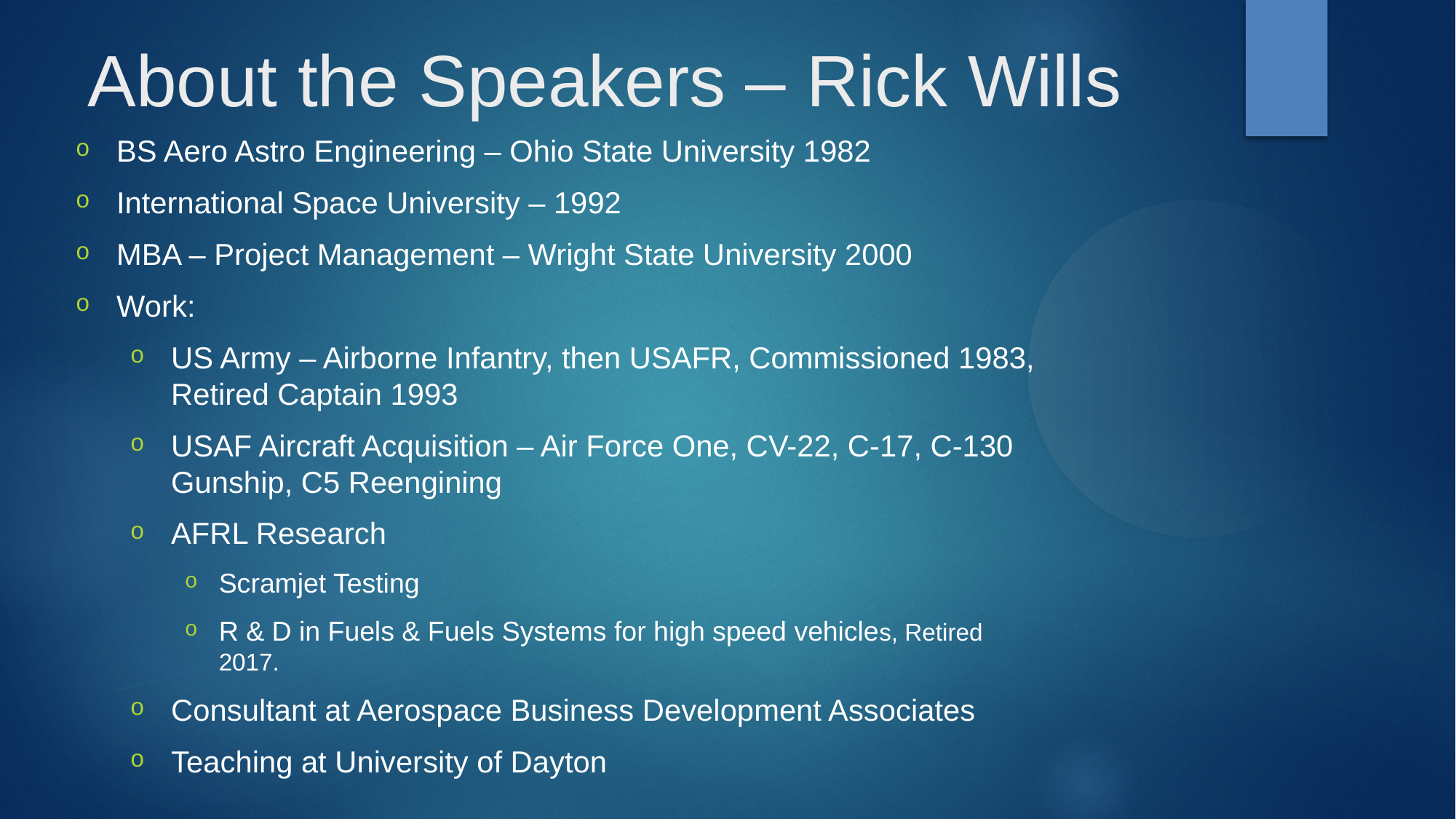

About the Speakers – Rick Wills
BS Aero Astro Engineering – Ohio State University 1982
International Space University – 1992
MBA – Project Management – Wright State University 2000
Work:
US Army – Airborne Infantry, then USAFR, Commissioned 1983, Retired Captain 1993
USAF Aircraft Acquisition – Air Force One, CV-22, C-17, C-130 Gunship, C5 Reengining
AFRL Research
Scramjet Testing
R & D in Fuels & Fuels Systems for high speed vehicles, Retired 2017.
Consultant at Aerospace Business Development Associates
Teaching at University of Dayton